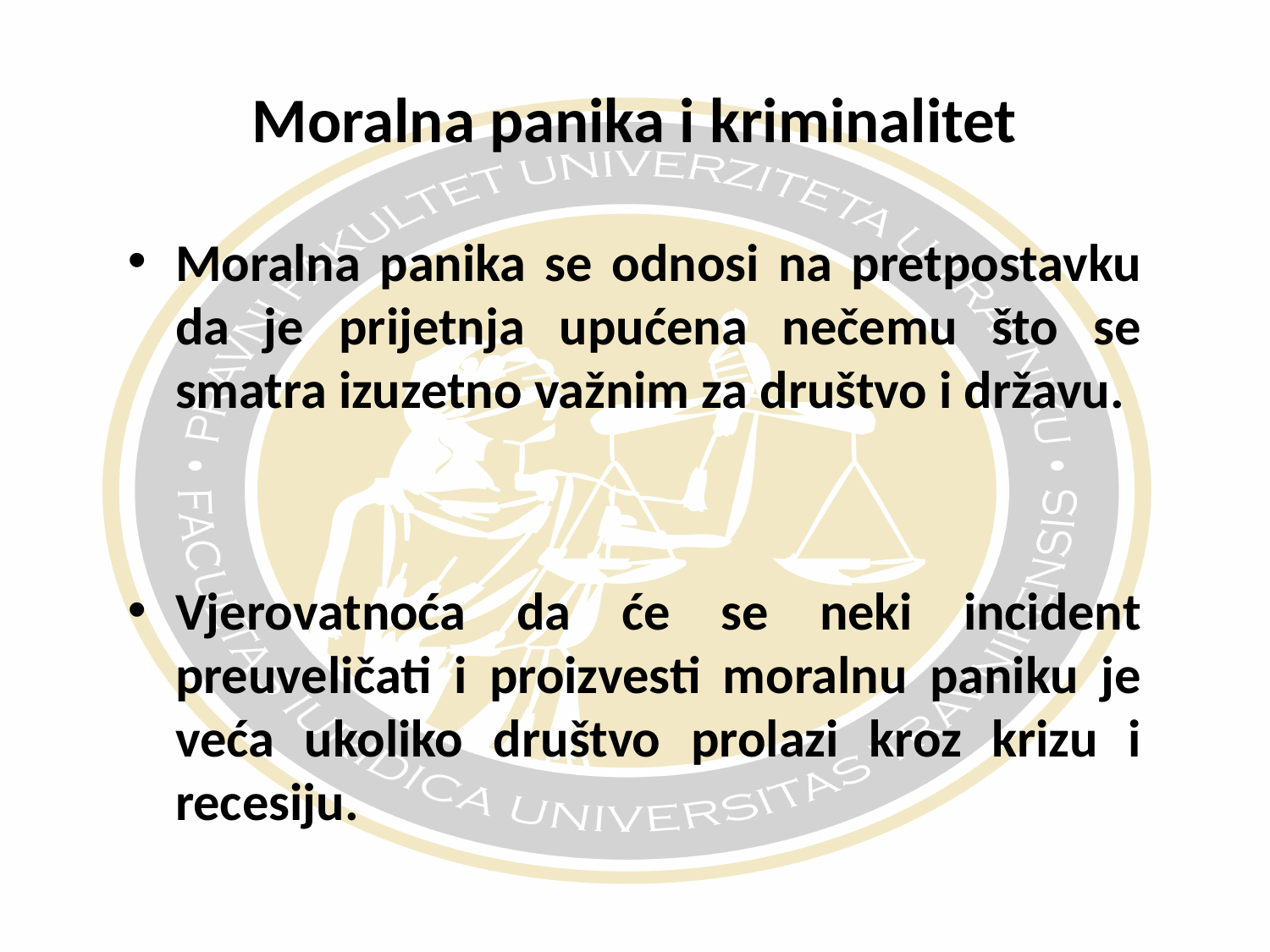

# Moralna panika i kriminalitet
Moralna panika se odnosi na pretpostavku da je prijetnja upućena nečemu što se smatra izuzetno važnim za društvo i državu.

Vjerovatnoća da će se neki incident preuveličati i proizvesti moralnu paniku je veća ukoliko društvo prolazi kroz krizu i recesiju.